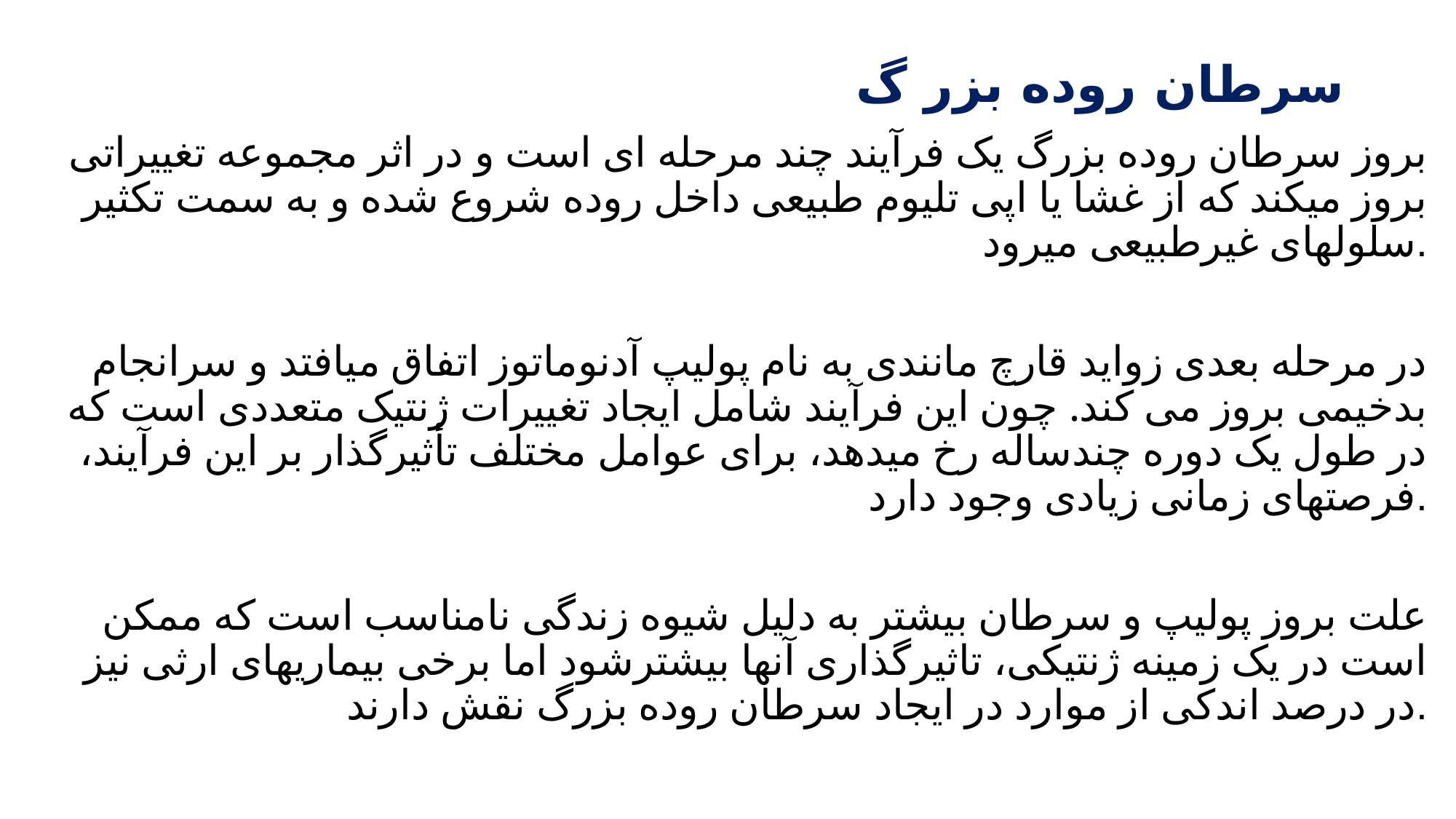

# سرطان روده بزر گ
بروز سرطان روده بزرگ یک فرآیند چند مرحله ای است و در اثر مجموعه تغییراتی بروز میکند که از غشا یا اپی تلیوم طبیعی داخل روده شروع شده و به سمت تکثیر سلولهای غیرطبیعی میرود.

 در مرحله بعدی زواید قارچ مانندی به نام پولیپ آدنوماتوز اتفاق میافتد و سرانجام بدخیمی بروز می کند. چون این فرآیند شامل ایجاد تغییرات ژنتیک متعددی است که در طول یک دوره چندساله رخ میدهد، برای عوامل مختلف تأثیرگذار بر این فرآیند، فرصتهای زمانی زیادی وجود دارد.

علت بروز پولیپ و سرطان بیشتر به دلیل شیوه زندگی نامناسب است که ممکن است در یک زمینه ژنتیکی، تاثیرگذاری آنها بیشترشود اما برخی بیماریهای ارثی نیز در درصد اندکی از موارد در ایجاد سرطان روده بزرگ نقش دارند.